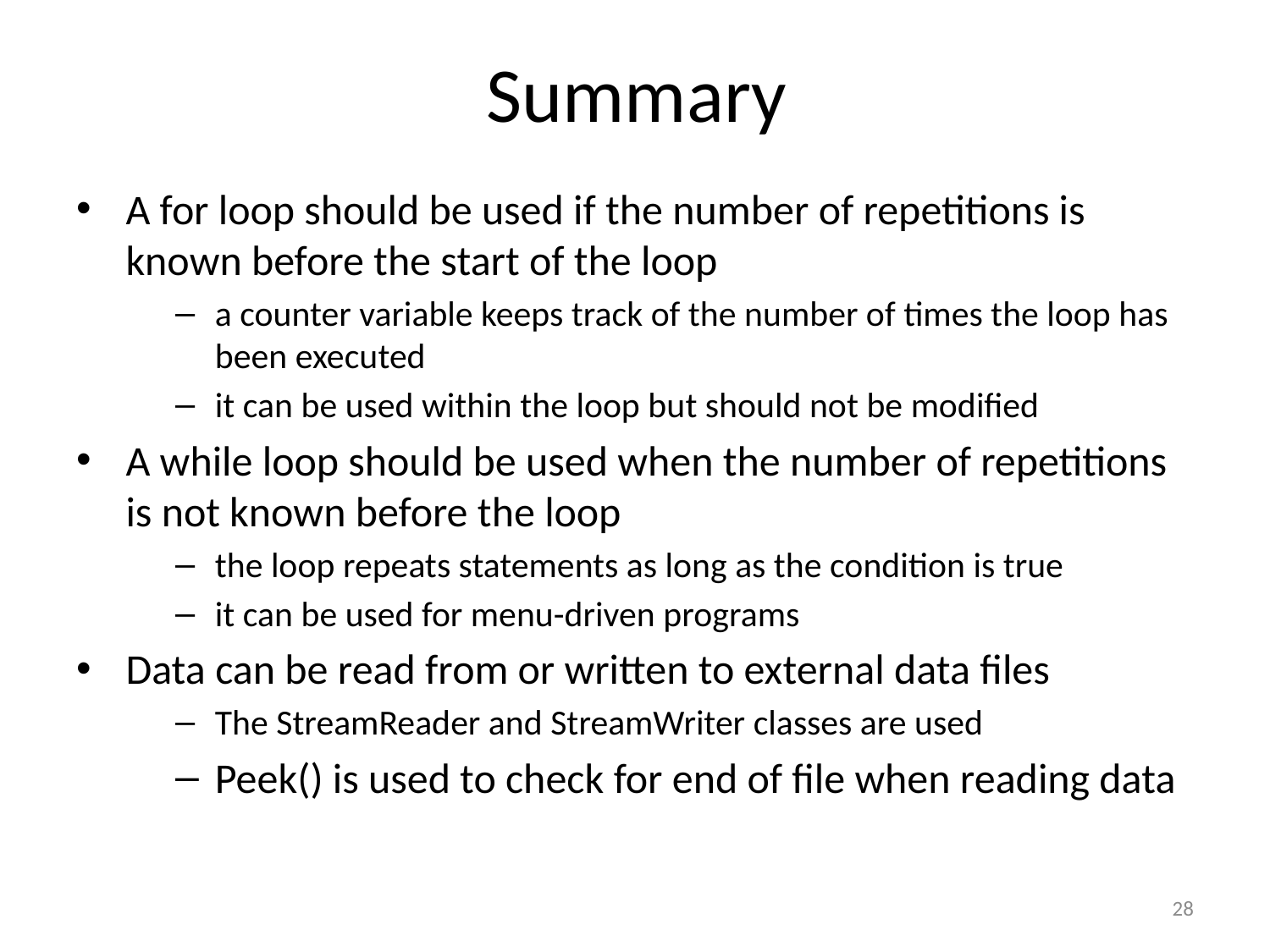

# Summary
A for loop should be used if the number of repetitions is known before the start of the loop
a counter variable keeps track of the number of times the loop has been executed
it can be used within the loop but should not be modified
A while loop should be used when the number of repetitions is not known before the loop
the loop repeats statements as long as the condition is true
it can be used for menu-driven programs
Data can be read from or written to external data files
The StreamReader and StreamWriter classes are used
Peek() is used to check for end of file when reading data
28